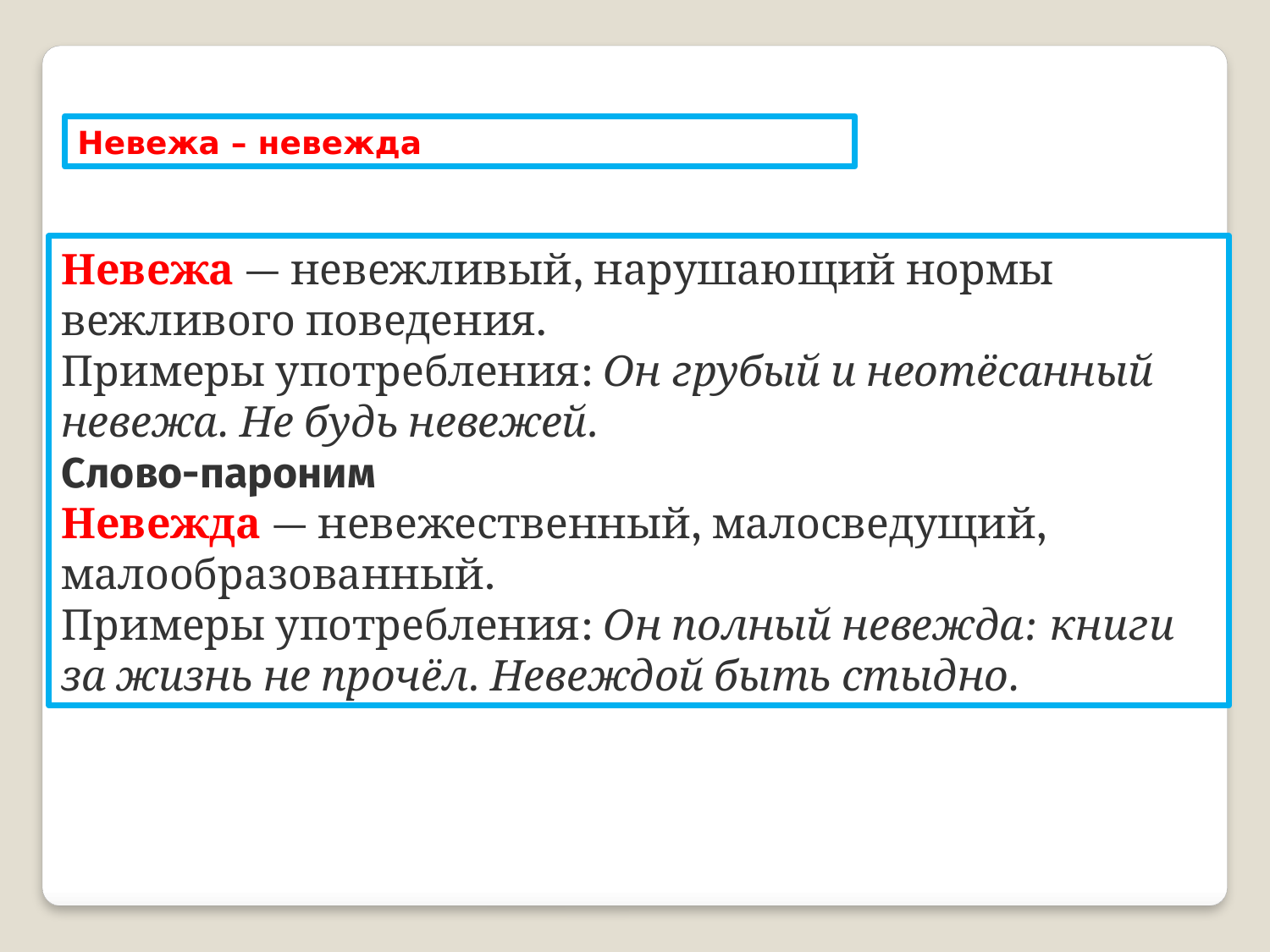

Невежа – невежда
Невежа — невежливый, нарушающий нормы вежливого поведения.
Примеры употребления: Он грубый и неотёсанный невежа. Не будь невежей.
Слово-пароним
Невежда — невежественный, малосведущий, малообразованный.
Примеры употребления: Он полный невежда: книги за жизнь не прочёл. Невеждой быть стыдно.